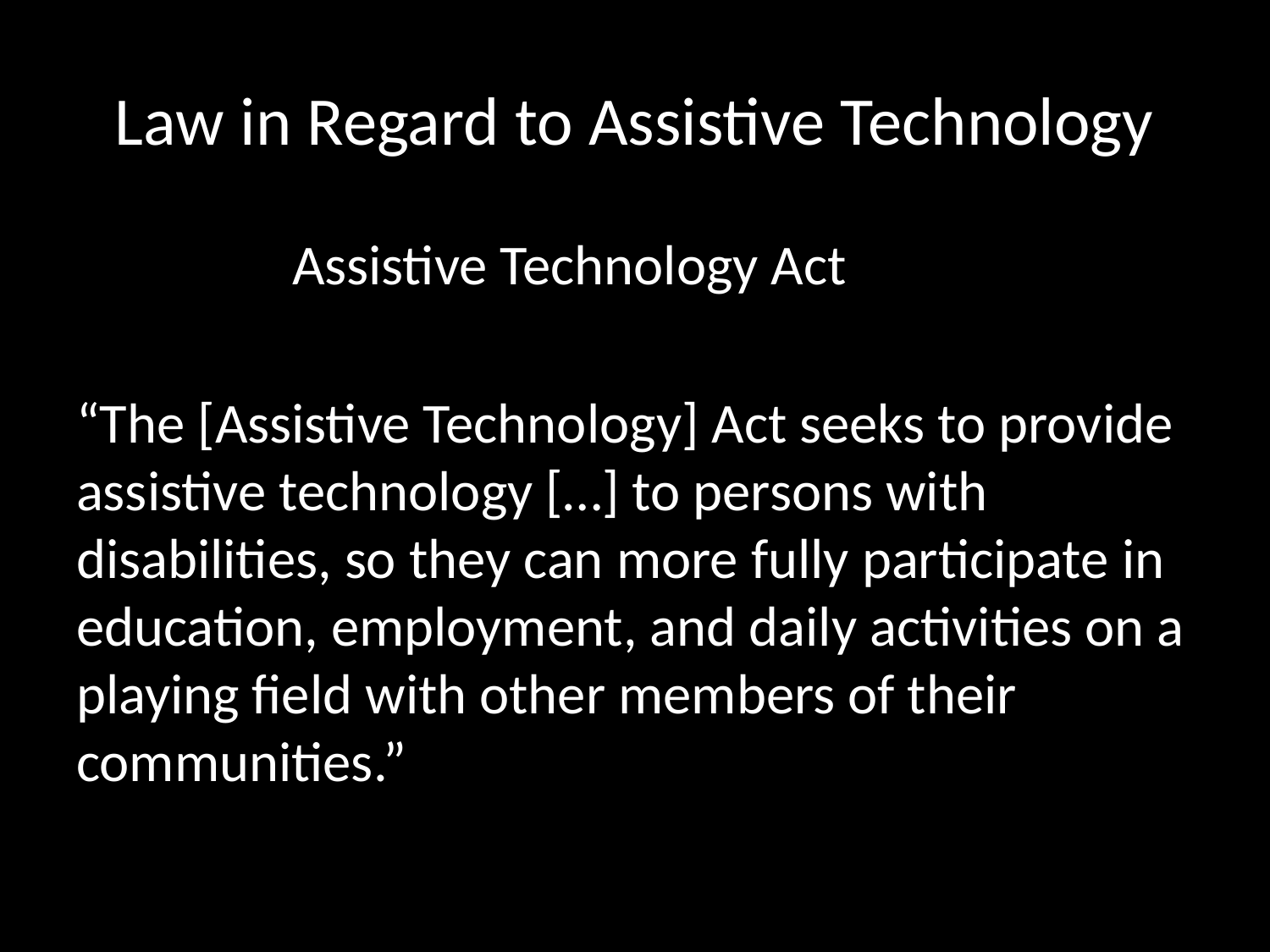

# Law in Regard to Assistive Technology
                 Assistive Technology Act

“The [Assistive Technology] Act seeks to provide assistive technology […] to persons with disabilities, so they can more fully participate in education, employment, and daily activities on a playing field with other members of their communities.”